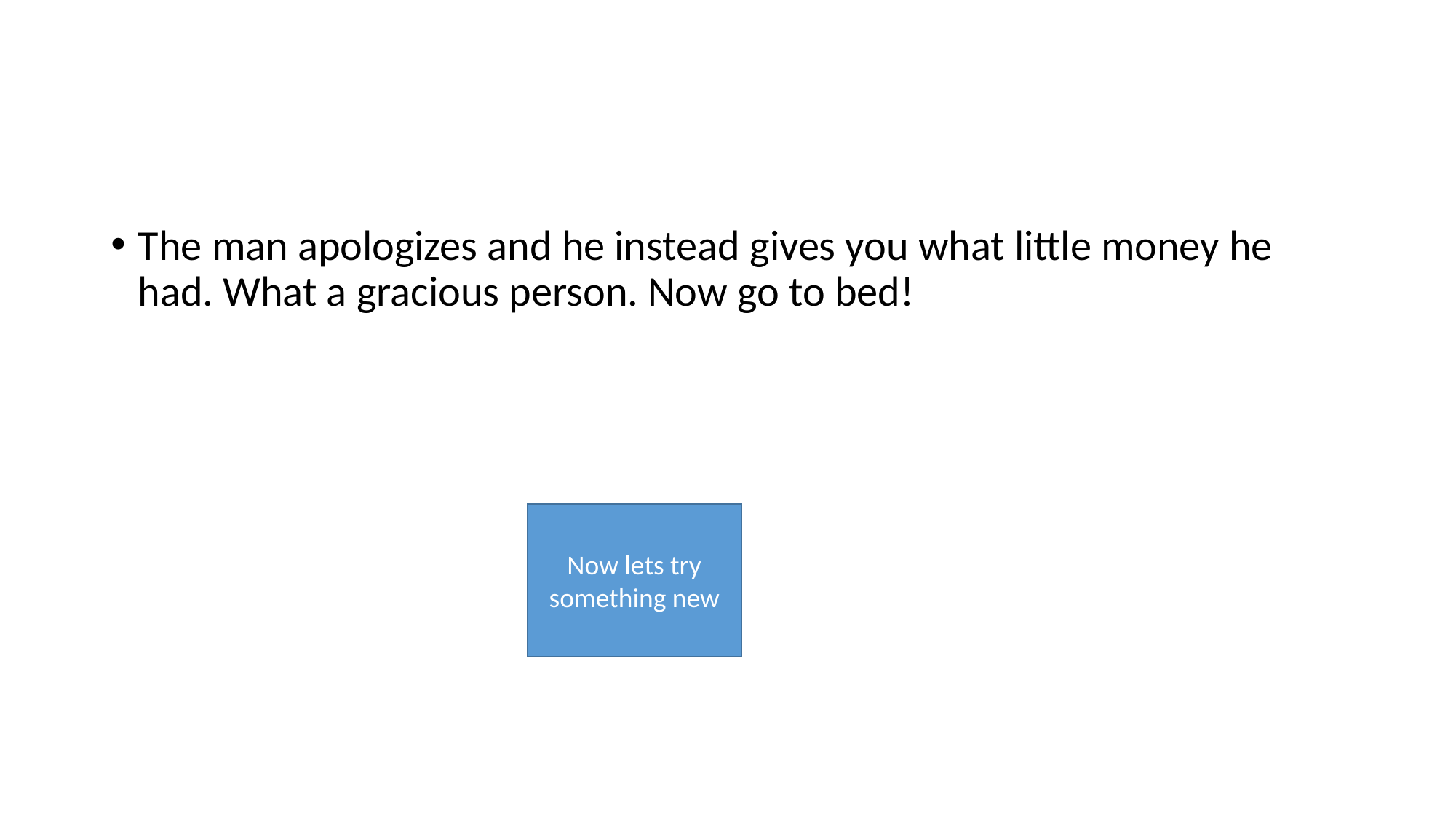

#
The man apologizes and he instead gives you what little money he had. What a gracious person. Now go to bed!
Now lets try something new